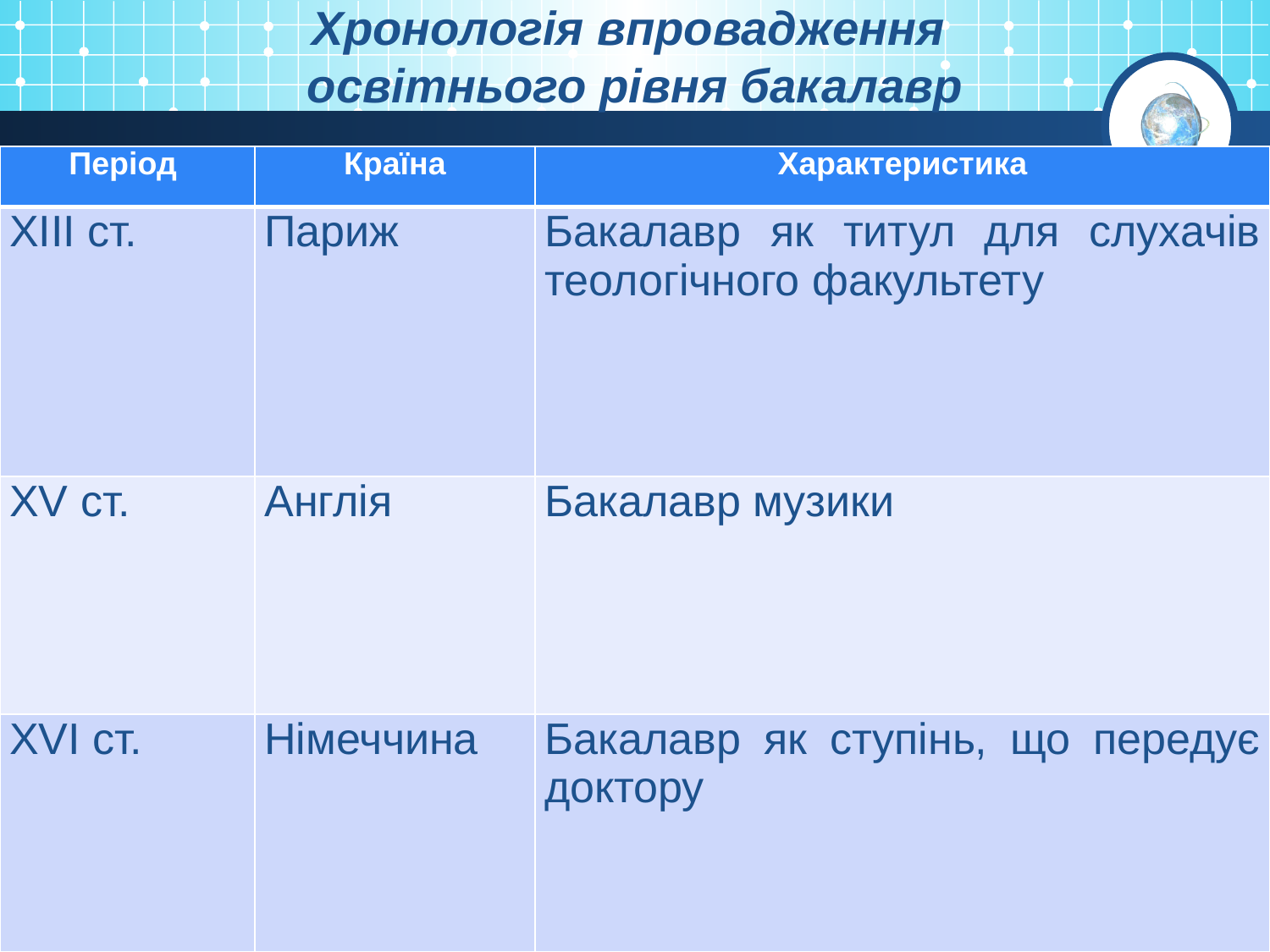

# Хронологія впровадження освітнього рівня бакалавр
| Період | Країна | Характеристика |
| --- | --- | --- |
| ХІІІ ст. | Париж | Бакалавр як титул для слухачів теологічного факультету |
| XV ст. | Англія | Бакалавр музики |
| ХVІ ст. | Німеччина | Бакалавр як ступінь, що передує доктору |